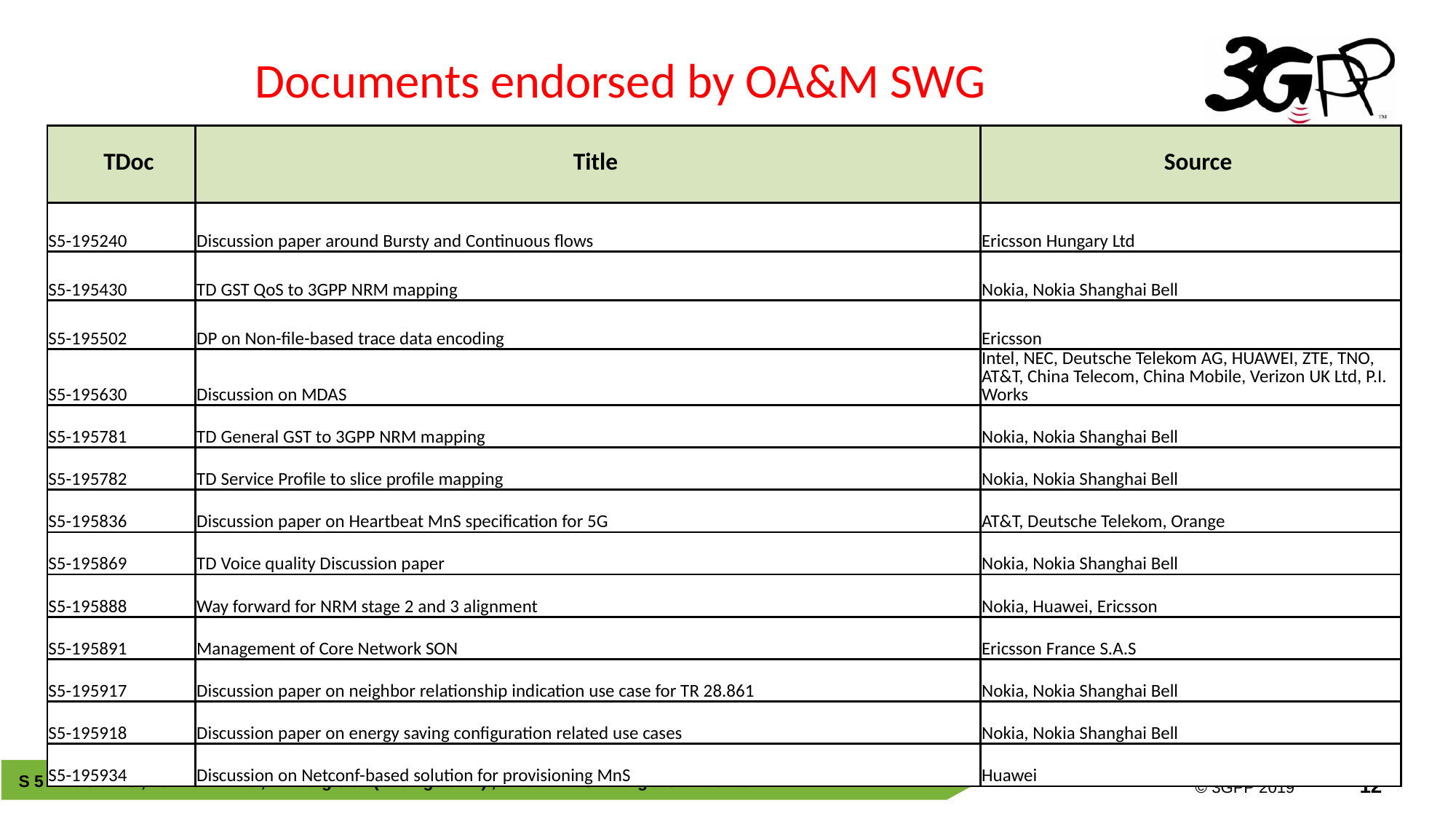

Documents endorsed by OA&M SWG
| TDoc | Title | Source |
| --- | --- | --- |
| S5-195240 | Discussion paper around Bursty and Continuous flows | Ericsson Hungary Ltd |
| S5-195430 | TD GST QoS to 3GPP NRM mapping | Nokia, Nokia Shanghai Bell |
| S5-195502 | DP on Non-file-based trace data encoding | Ericsson |
| S5-195630 | Discussion on MDAS | Intel, NEC, Deutsche Telekom AG, HUAWEI, ZTE, TNO, AT&T, China Telecom, China Mobile, Verizon UK Ltd, P.I. Works |
| S5-195781 | TD General GST to 3GPP NRM mapping | Nokia, Nokia Shanghai Bell |
| S5-195782 | TD Service Profile to slice profile mapping | Nokia, Nokia Shanghai Bell |
| S5-195836 | Discussion paper on Heartbeat MnS specification for 5G | AT&T, Deutsche Telekom, Orange |
| S5-195869 | TD Voice quality Discussion paper | Nokia, Nokia Shanghai Bell |
| S5-195888 | Way forward for NRM stage 2 and 3 alignment | Nokia, Huawei, Ericsson |
| S5-195891 | Management of Core Network SON | Ericsson France S.A.S |
| S5-195917 | Discussion paper on neighbor relationship indication use case for TR 28.861 | Nokia, Nokia Shanghai Bell |
| S5-195918 | Discussion paper on energy saving configuration related use cases | Nokia, Nokia Shanghai Bell |
| S5-195934 | Discussion on Netconf-based solution for provisioning MnS | Huawei |